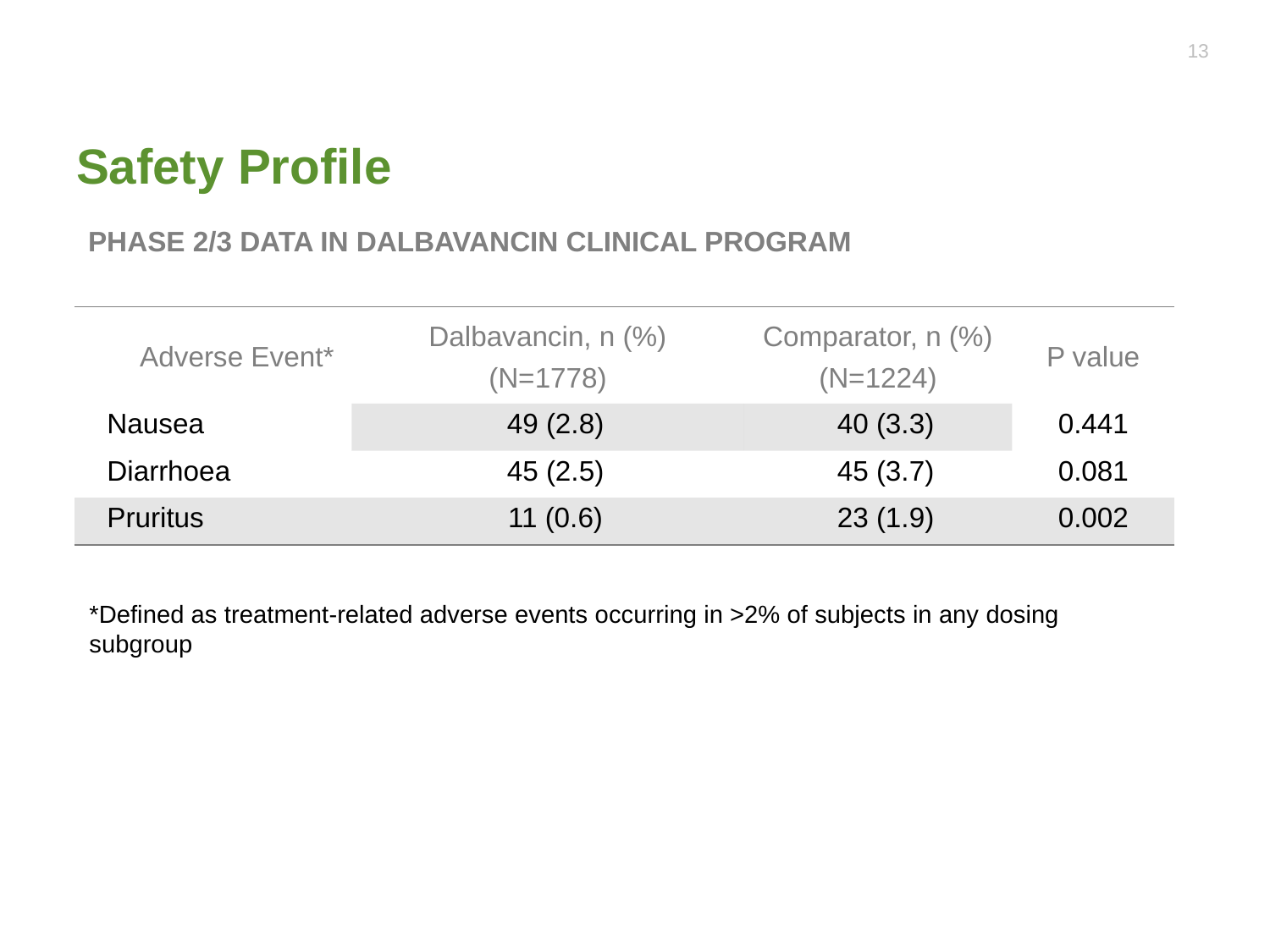

13
# Safety Profile
 PHASE 2/3 DATA IN DALBAVANCIN CLINICAL PROGRAM
| Adverse Event\* | Dalbavancin, n (%) (N=1778) | Comparator, n (%) (N=1224) | P value |
| --- | --- | --- | --- |
| Nausea | 49 (2.8) | 40 (3.3) | 0.441 |
| Diarrhoea | 45 (2.5) | 45 (3.7) | 0.081 |
| Pruritus | 11 (0.6) | 23 (1.9) | 0.002 |
*Defined as treatment-related adverse events occurring in >2% of subjects in any dosing subgroup